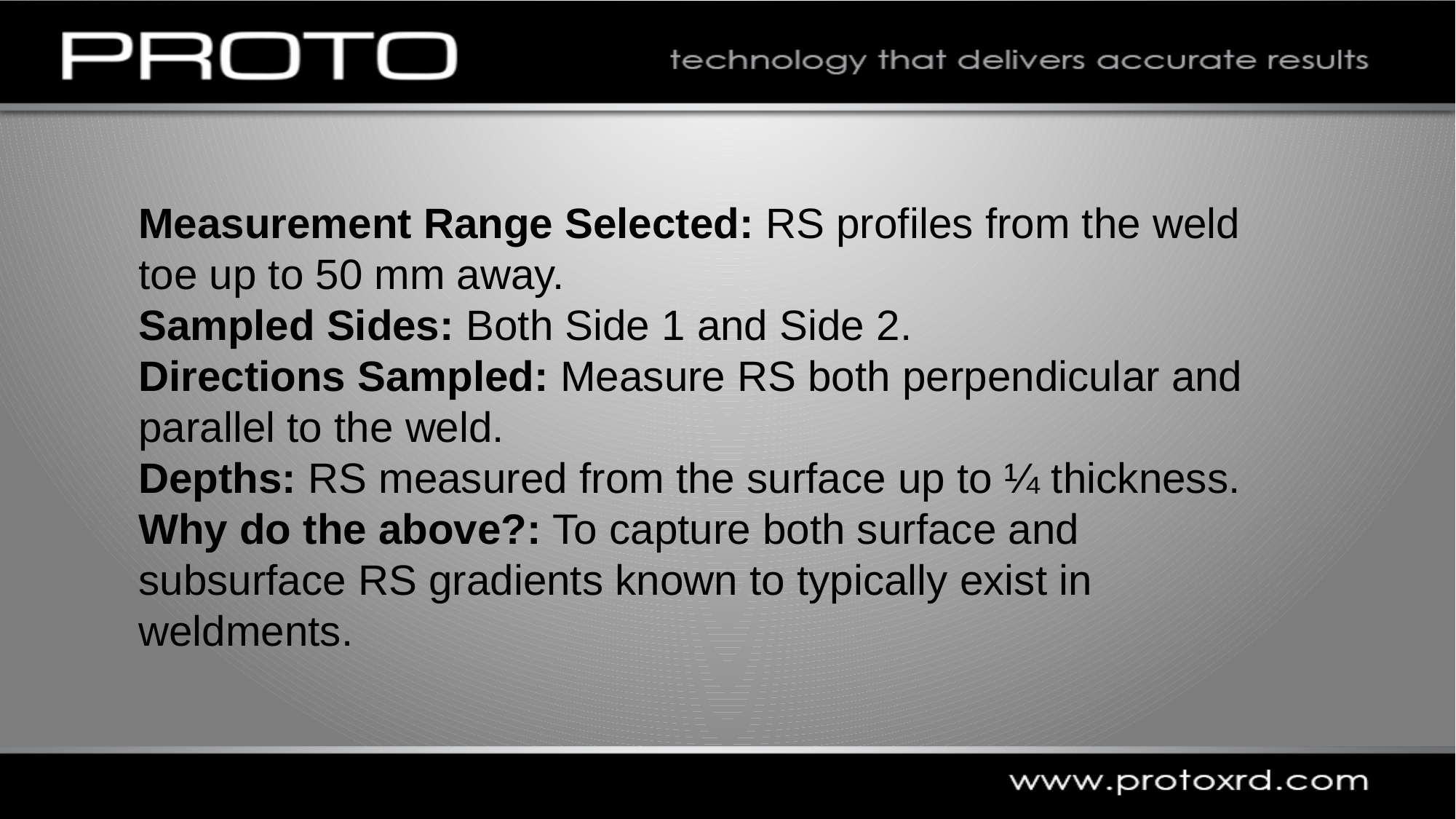

Measurement Range Selected: RS profiles from the weld toe up to 50 mm away.
Sampled Sides: Both Side 1 and Side 2.
Directions Sampled: Measure RS both perpendicular and parallel to the weld.
Depths: RS measured from the surface up to ¼ thickness.
Why do the above?: To capture both surface and subsurface RS gradients known to typically exist in weldments.